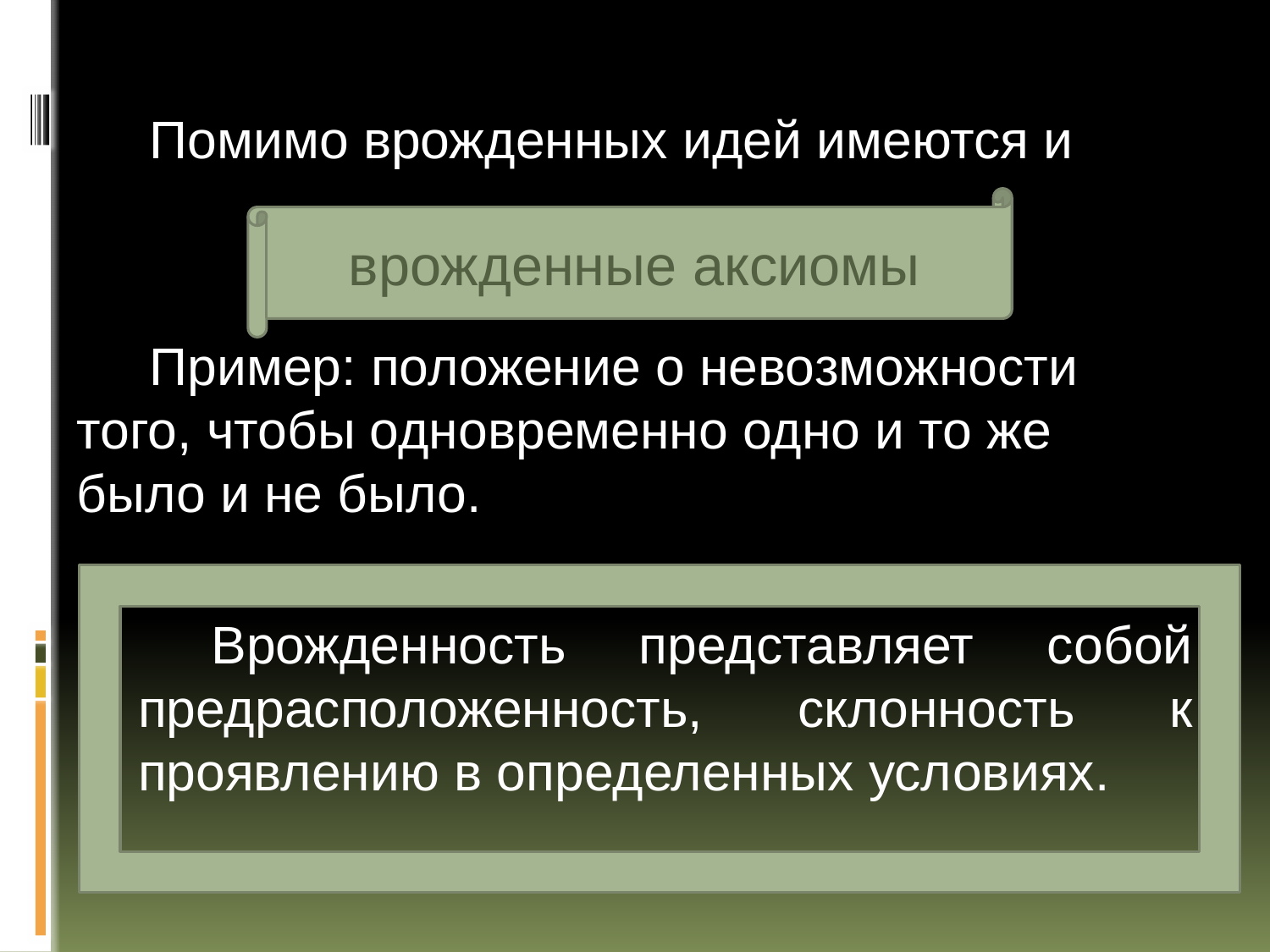

#
Помимо врожденных идей имеются и

Пример: положение о невозможности того, чтобы одновременно одно и то же было и не было.

Врожденность представляет собой предрасположенность, склонность к проявлению в определенных условиях.
врожденные аксиомы